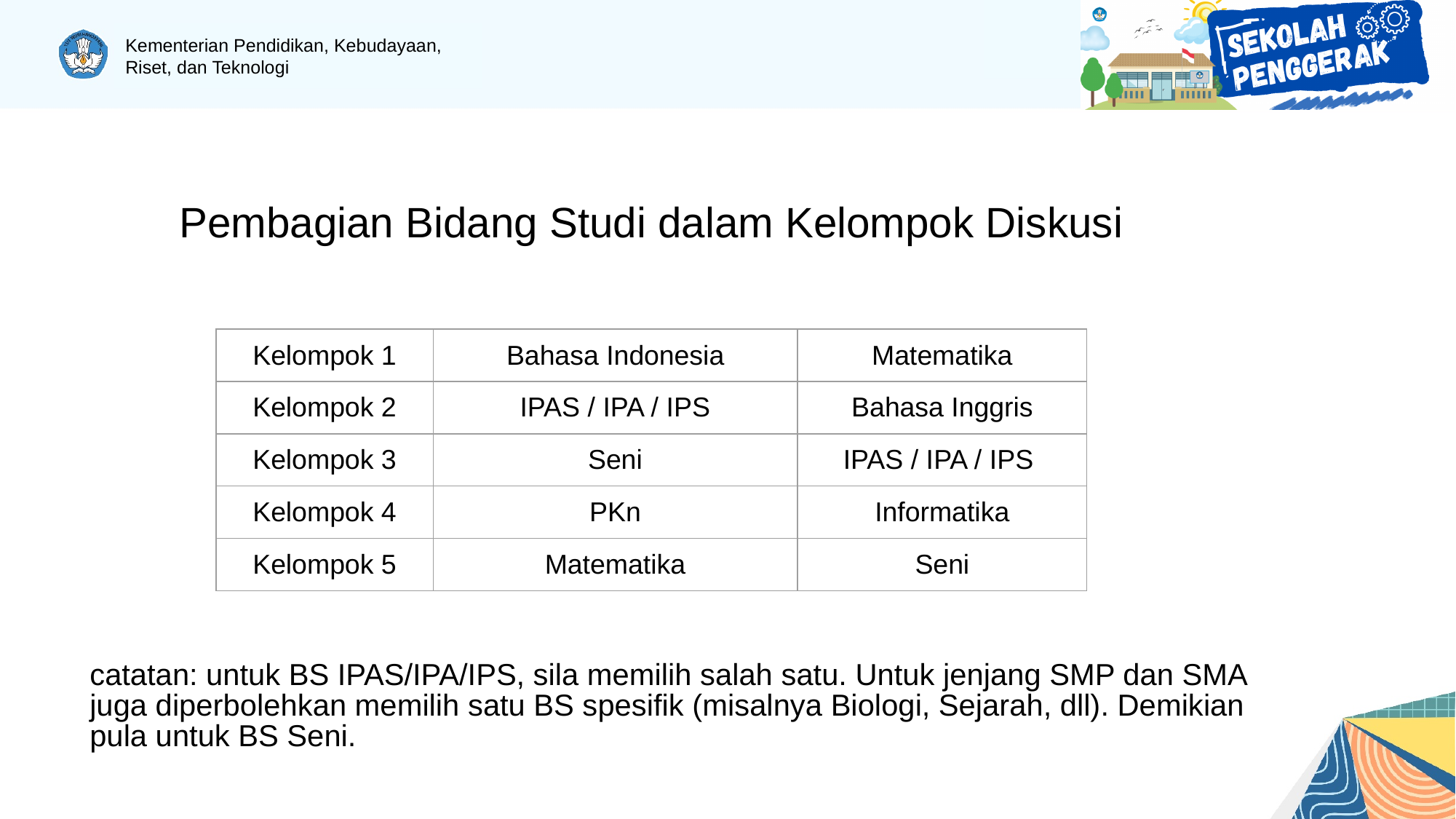

Pembagian Bidang Studi dalam Kelompok Diskusi
| Kelompok 1 | Bahasa Indonesia | Matematika |
| --- | --- | --- |
| Kelompok 2 | IPAS / IPA / IPS | Bahasa Inggris |
| Kelompok 3 | Seni | IPAS / IPA / IPS |
| Kelompok 4 | PKn | Informatika |
| Kelompok 5 | Matematika | Seni |
catatan: untuk BS IPAS/IPA/IPS, sila memilih salah satu. Untuk jenjang SMP dan SMA juga diperbolehkan memilih satu BS spesifik (misalnya Biologi, Sejarah, dll). Demikian pula untuk BS Seni.